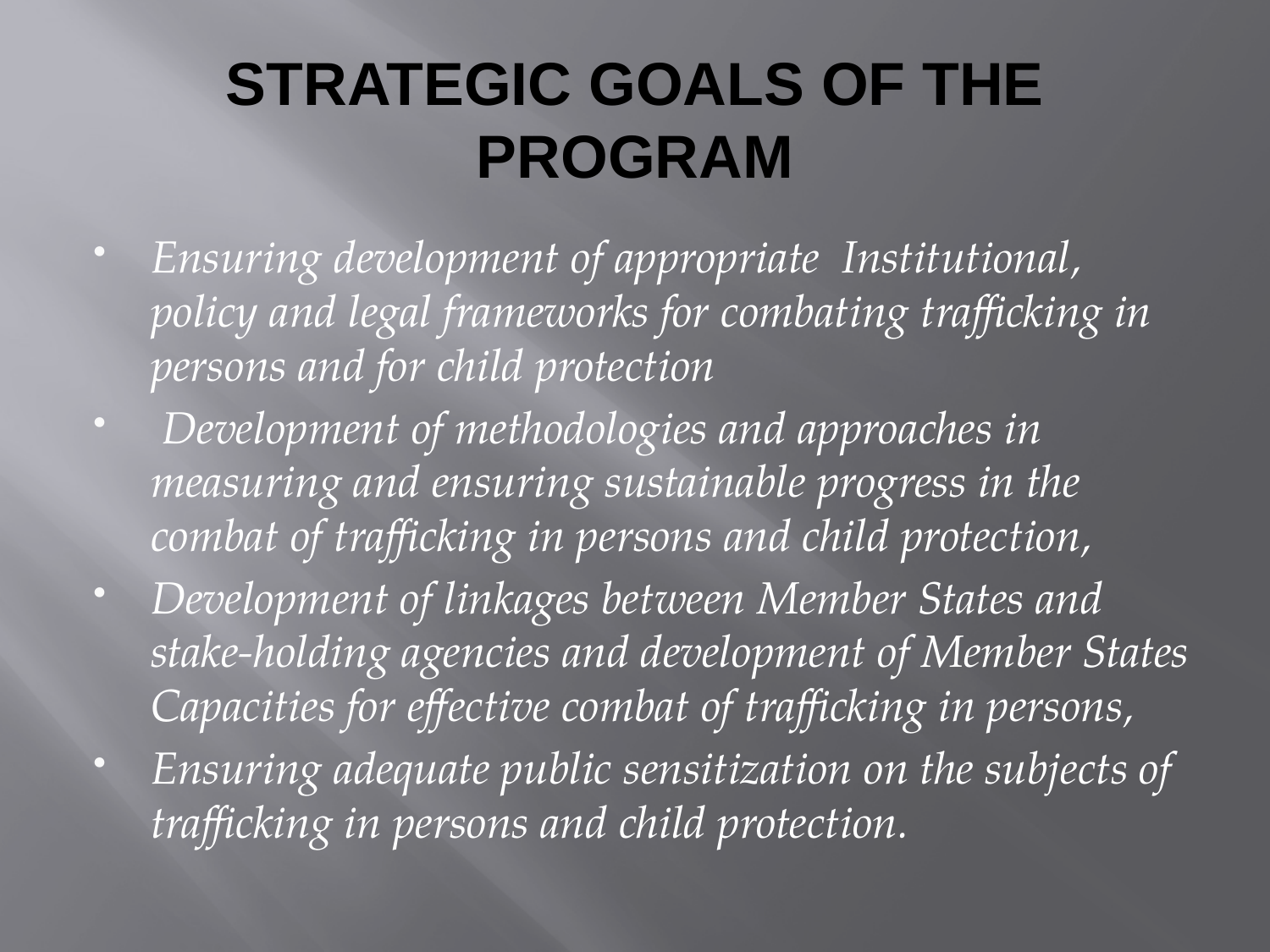

# STRATEGIC GOALS OF THE PROGRAM
Ensuring development of appropriate  Institutional, policy and legal frameworks for combating trafficking in persons and for child protection
 Development of methodologies and approaches in measuring and ensuring sustainable progress in the combat of trafficking in persons and child protection,
Development of linkages between Member States and stake-holding agencies and development of Member States Capacities for effective combat of trafficking in persons,
Ensuring adequate public sensitization on the subjects of trafficking in persons and child protection.